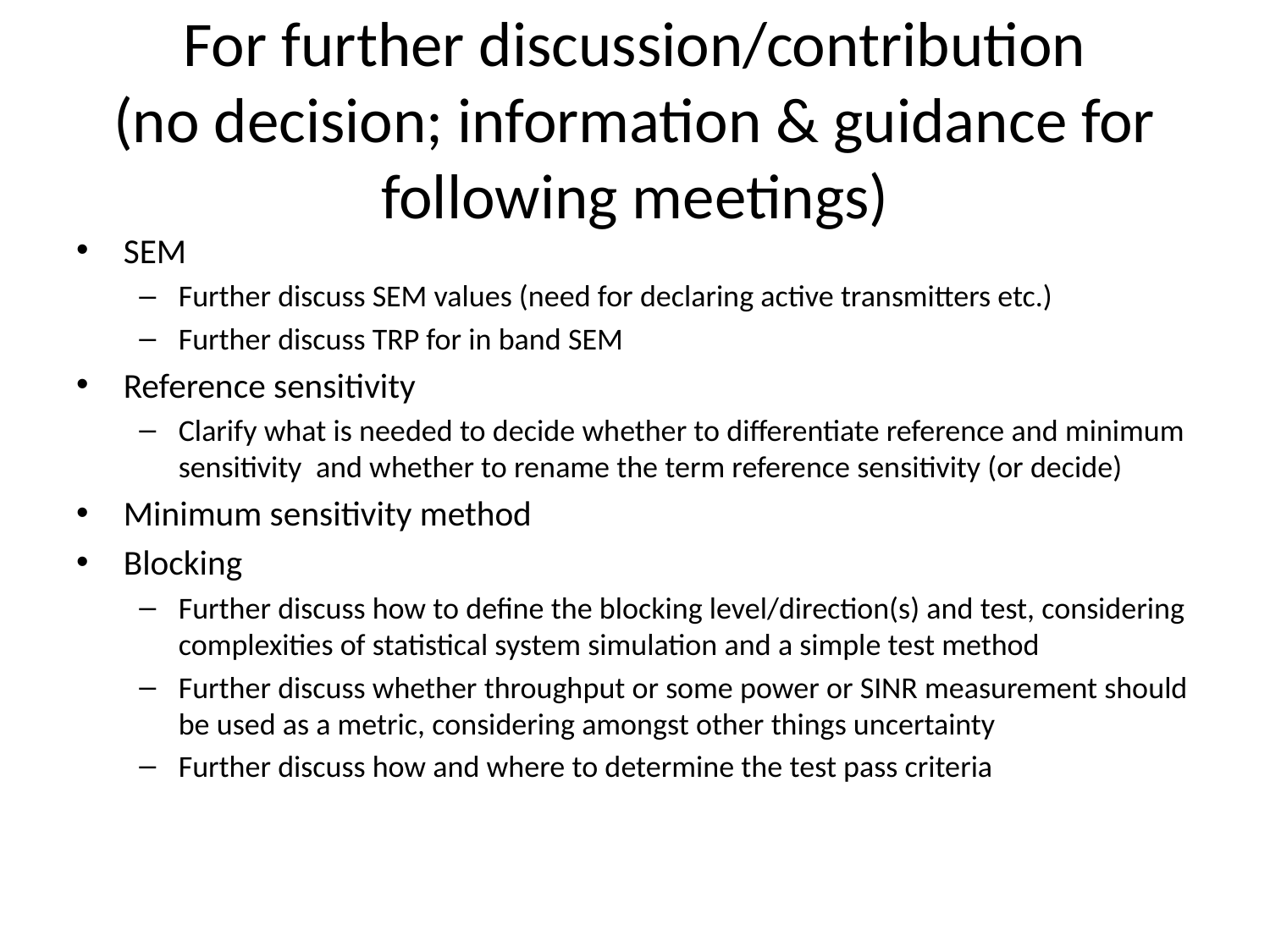

# For further discussion/contribution (no decision; information & guidance for following meetings)
SEM
Further discuss SEM values (need for declaring active transmitters etc.)
Further discuss TRP for in band SEM
Reference sensitivity
Clarify what is needed to decide whether to differentiate reference and minimum sensitivity  and whether to rename the term reference sensitivity (or decide)
Minimum sensitivity method
Blocking
Further discuss how to define the blocking level/direction(s) and test, considering complexities of statistical system simulation and a simple test method
Further discuss whether throughput or some power or SINR measurement should be used as a metric, considering amongst other things uncertainty
Further discuss how and where to determine the test pass criteria